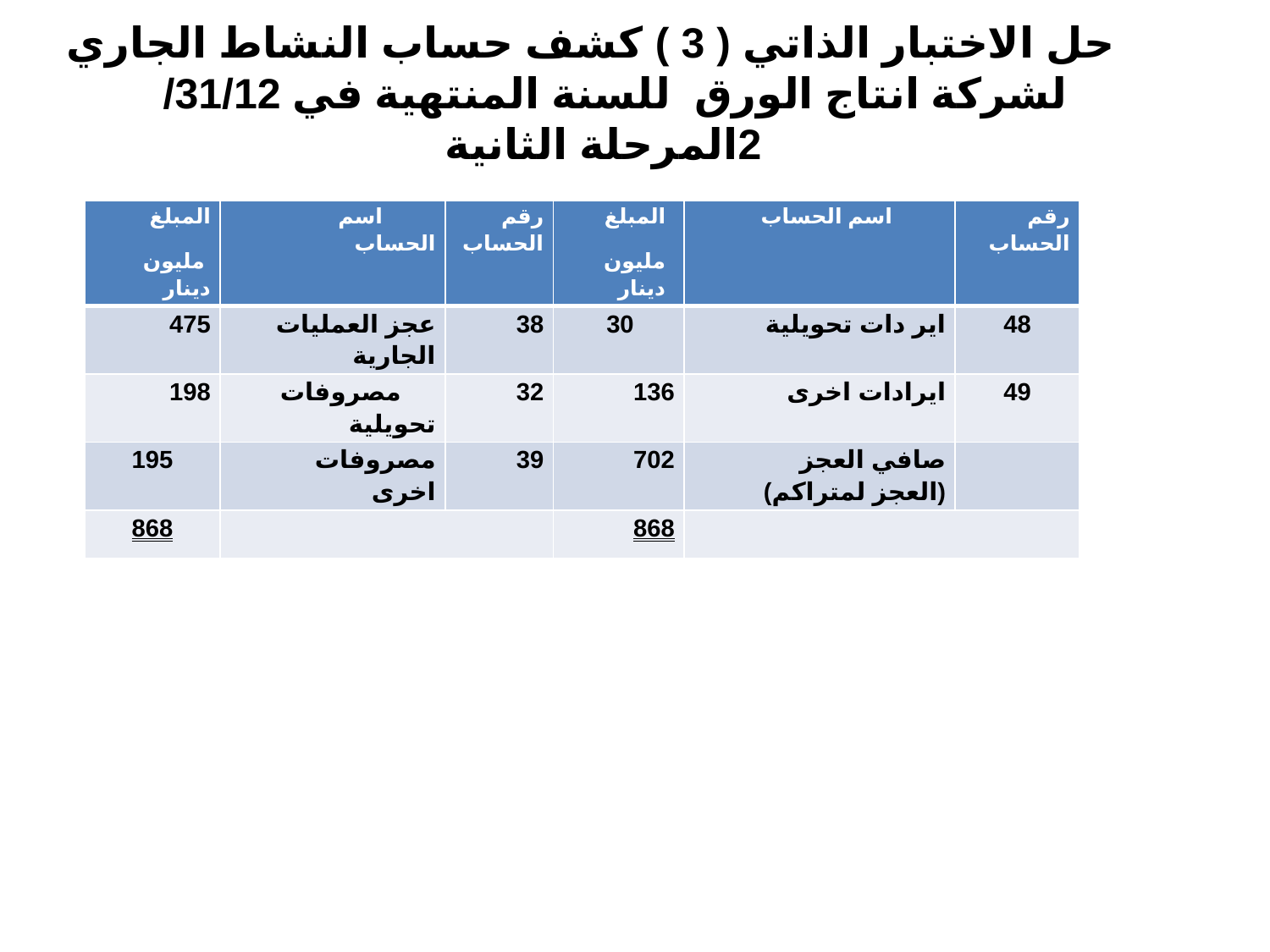

حل الاختبار الذاتي ( 3 ) كشف حساب النشاط الجاري لشركة انتاج الورق  للسنة المنتهية في 31/12/   2المرحلة الثانية
| المبلغ مليون دينار | اسم الحساب | رقم الحساب | المبلغ مليون دينار | اسم الحساب | رقم الحساب |
| --- | --- | --- | --- | --- | --- |
| 475 | عجز العمليات الجارية | 38 | 30 | اير دات تحويلية | 48 |
| 198 | مصروفات تحويلية | 32 | 136 | ايرادات اخرى | 49 |
| 195 | مصروفات اخرى | 39 | 702 | صافي العجز (العجز لمتراكم) |  |
| 868 |  |  | 868 |  |  |